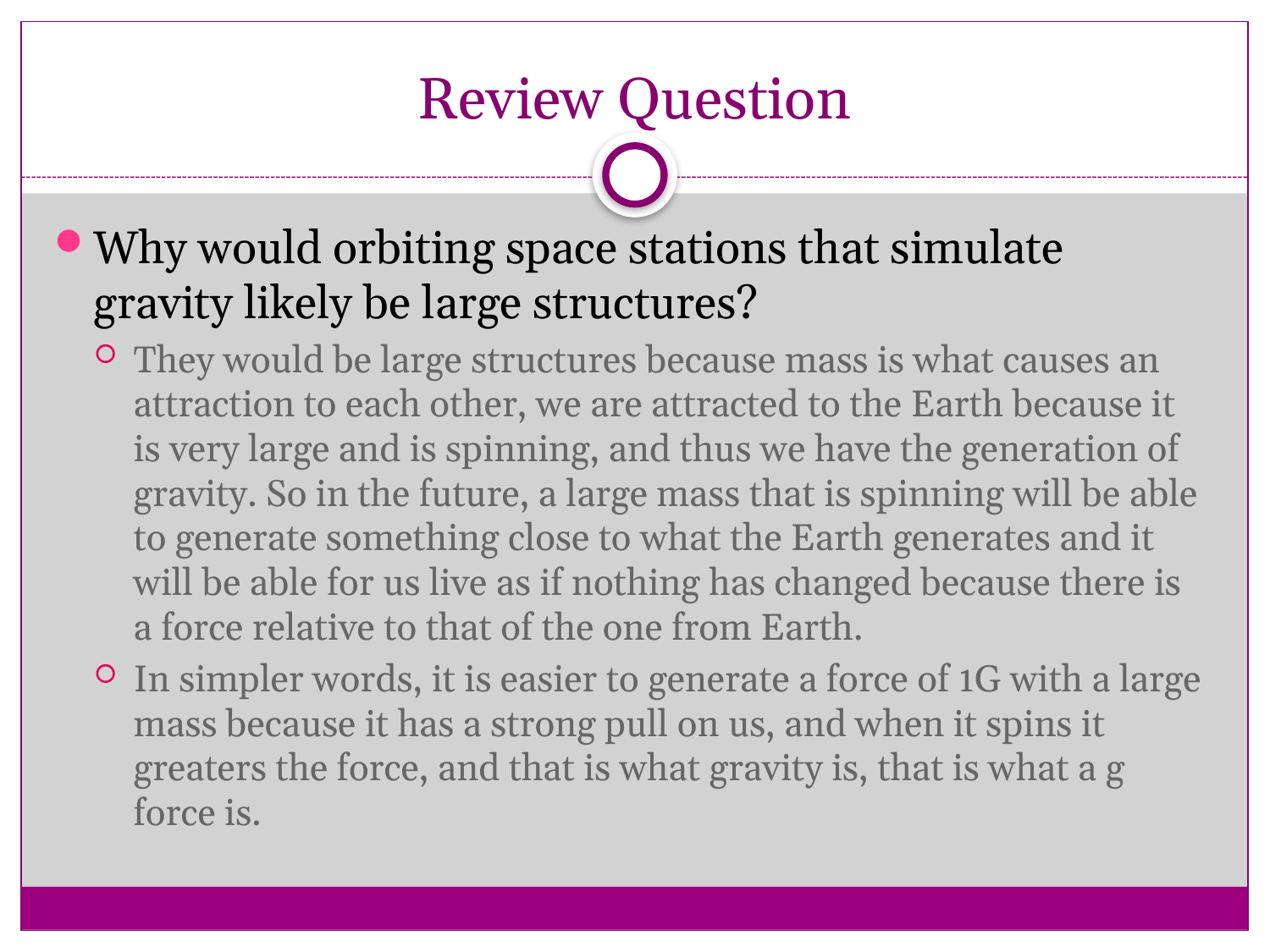

# Review Question
Why would orbiting space stations that simulate gravity likely be large structures?
They would be large structures because mass is what causes an attraction to each other, we are attracted to the Earth because it is very large and is spinning, and thus we have the generation of gravity. So in the future, a large mass that is spinning will be able to generate something close to what the Earth generates and it will be able for us live as if nothing has changed because there is a force relative to that of the one from Earth.
In simpler words, it is easier to generate a force of 1G with a large mass because it has a strong pull on us, and when it spins it greaters the force, and that is what gravity is, that is what a g force is.